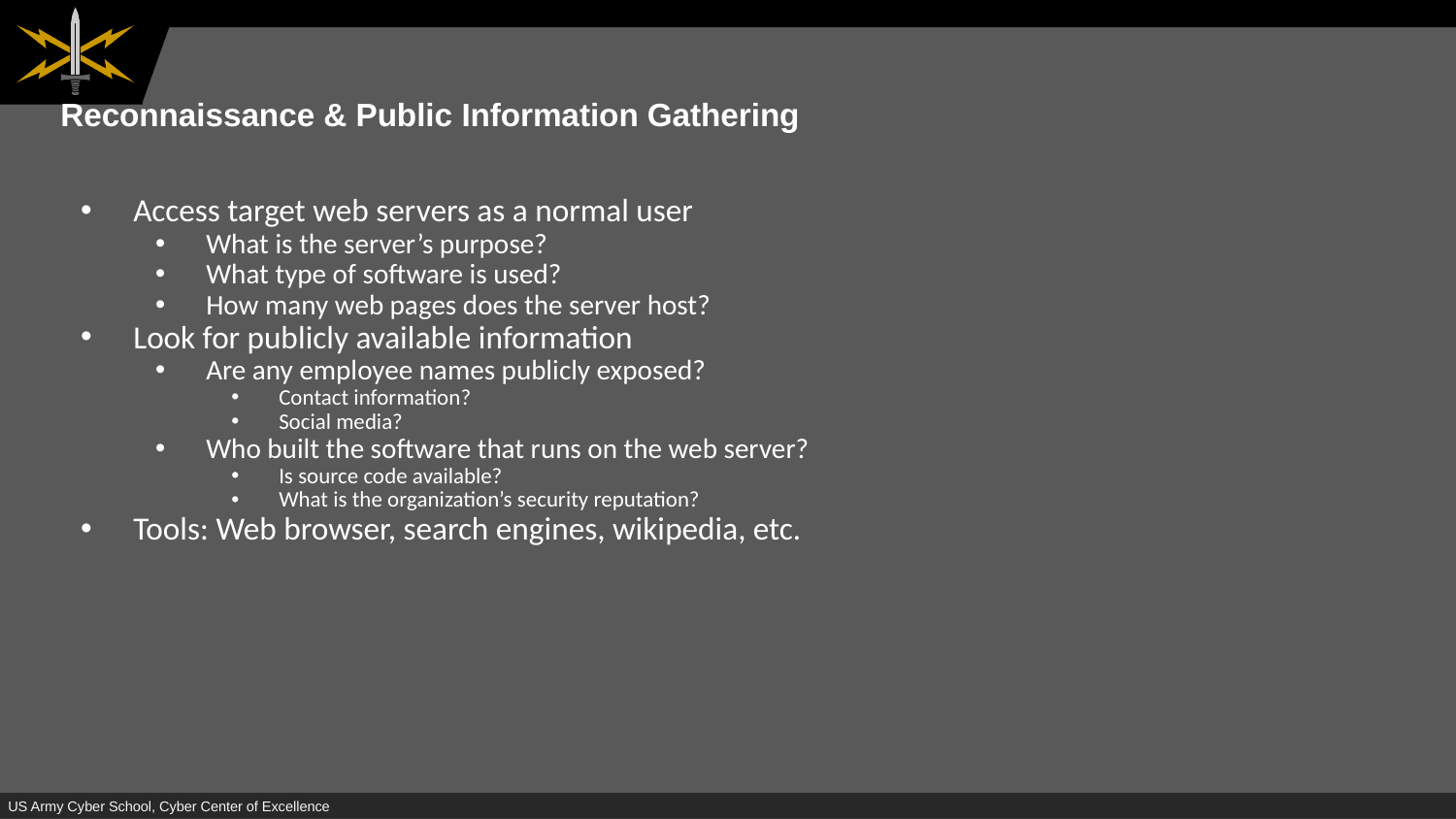

# Reconnaissance & Public Information Gathering
Access target web servers as a normal user
What is the server’s purpose?
What type of software is used?
How many web pages does the server host?
Look for publicly available information
Are any employee names publicly exposed?
Contact information?
Social media?
Who built the software that runs on the web server?
Is source code available?
What is the organization’s security reputation?
Tools: Web browser, search engines, wikipedia, etc.